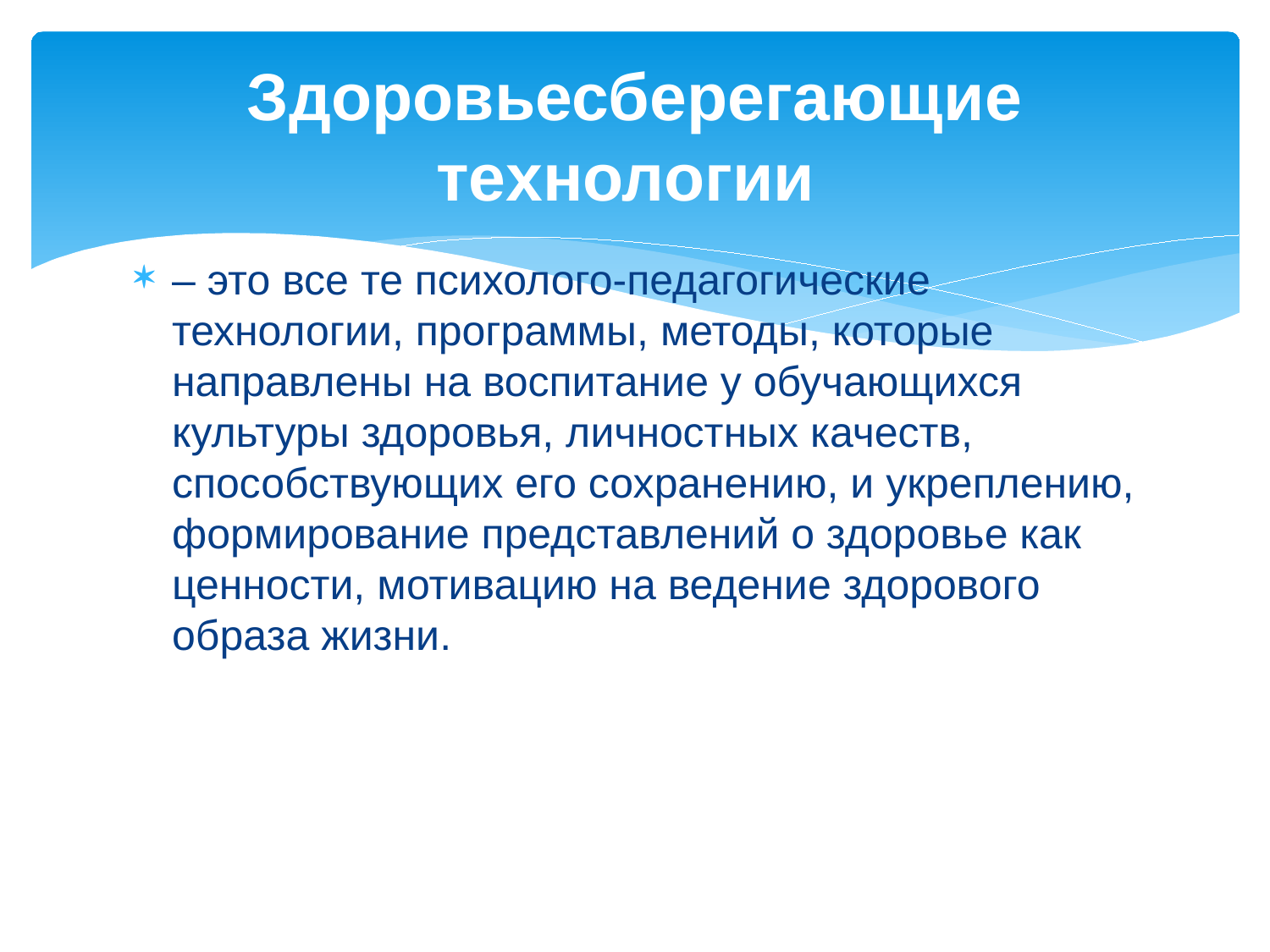

# Здоровьесберегающие технологии
– это все те психолого-педагогические технологии, программы, методы, которые направлены на воспитание у обучающихся  культуры здоровья, личностных качеств, способствующих его сохранению, и укреплению, формирование представлений о здоровье как ценности, мотивацию на ведение здорового образа жизни.